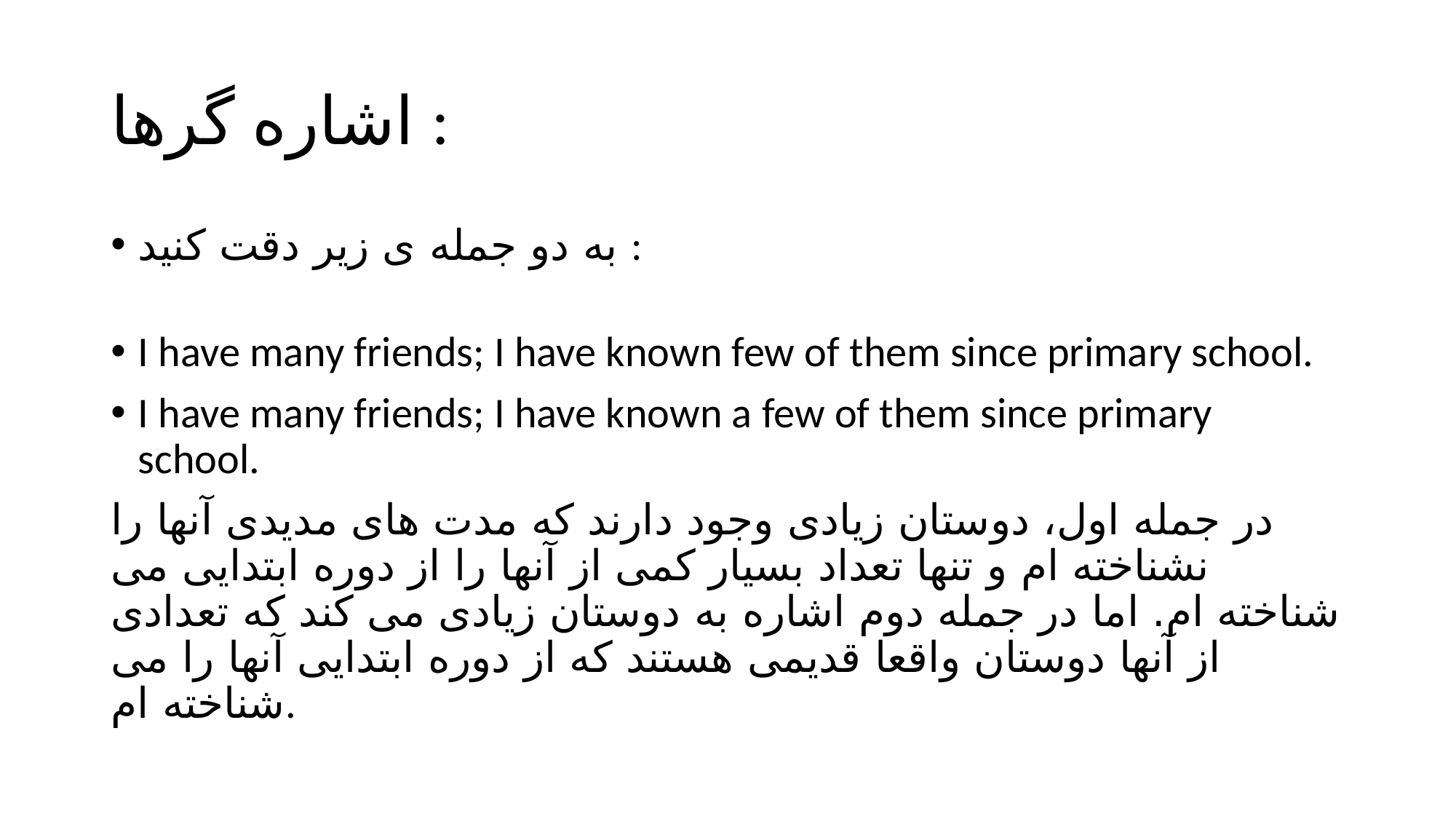

# اشاره گرها :
به دو جمله ی زیر دقت کنید :
I have many friends; I have known few of them since primary school.
I have many friends; I have known a few of them since primary school.
در جمله اول، دوستان زیادی وجود دارند که مدت های مدیدی آنها را نشناخته ام و تنها تعداد بسیار کمی از آنها را از دوره ابتدایی می شناخته ام. اما در جمله دوم اشاره به دوستان زیادی می کند که تعدادی از آنها دوستان واقعا قدیمی هستند که از دوره ابتدایی آنها را می شناخته ام.